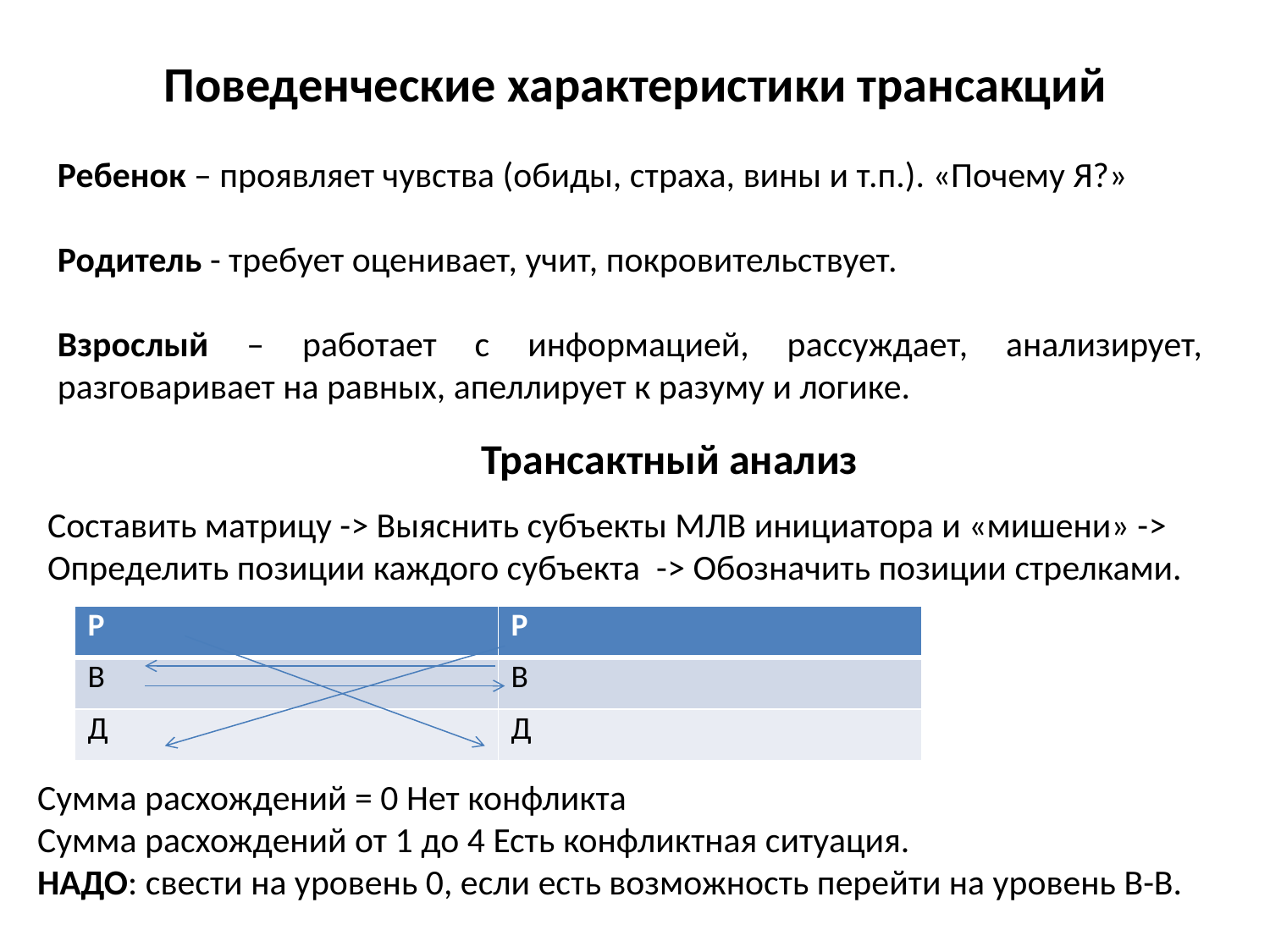

Поведенческие характеристики трансакций
Ребенок – проявляет чувства (обиды, страха, вины и т.п.). «Почему Я?»

Родитель - требует оценивает, учит, покровительствует.

Взрослый – работает с информацией, рассуждает, анализирует, разговаривает на равных, апеллирует к разуму и логике.
Трансактный анализ
Составить матрицу -> Выяснить субъекты МЛВ инициатора и «мишени» -> Определить позиции каждого субъекта  -> Обозначить позиции стрелками.
| Р | Р |
| --- | --- |
| В | В |
| Д | Д |
Сумма расхождений = 0 Нет конфликта
Сумма расхождений от 1 до 4 Есть конфликтная ситуация.
НАДО: свести на уровень 0, если есть возможность перейти на уровень В-В.